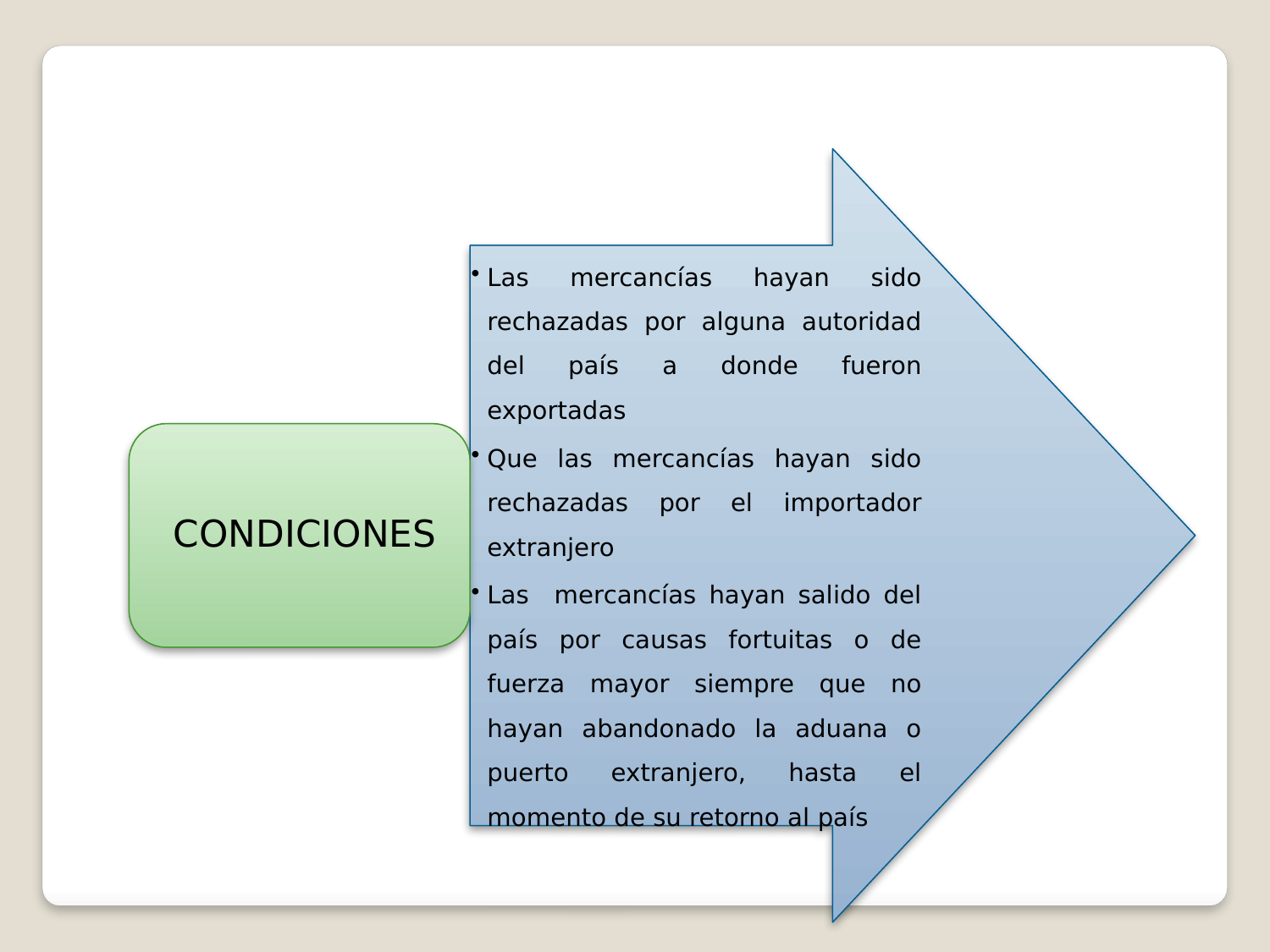

Las mercancías hayan sido rechazadas por alguna autoridad del país a donde fueron exportadas
Que las mercancías hayan sido rechazadas por el importador extranjero
Las  mercancías hayan salido del país por causas fortuitas o de fuerza mayor siempre que no hayan abandonado la aduana o puerto extranjero, hasta el momento de su retorno al país

CONDICIONES